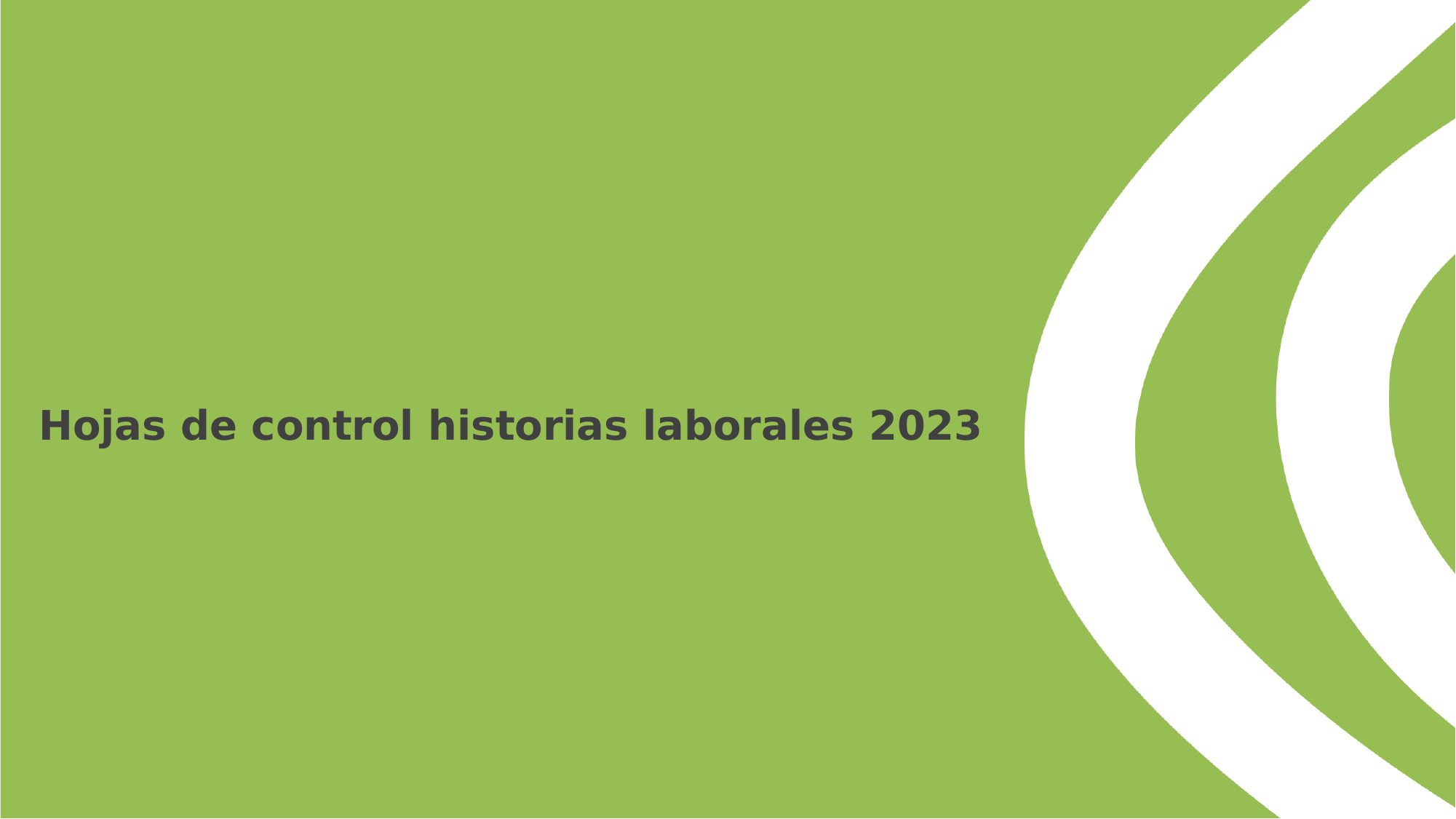

# Hojas de control historias laborales 2023